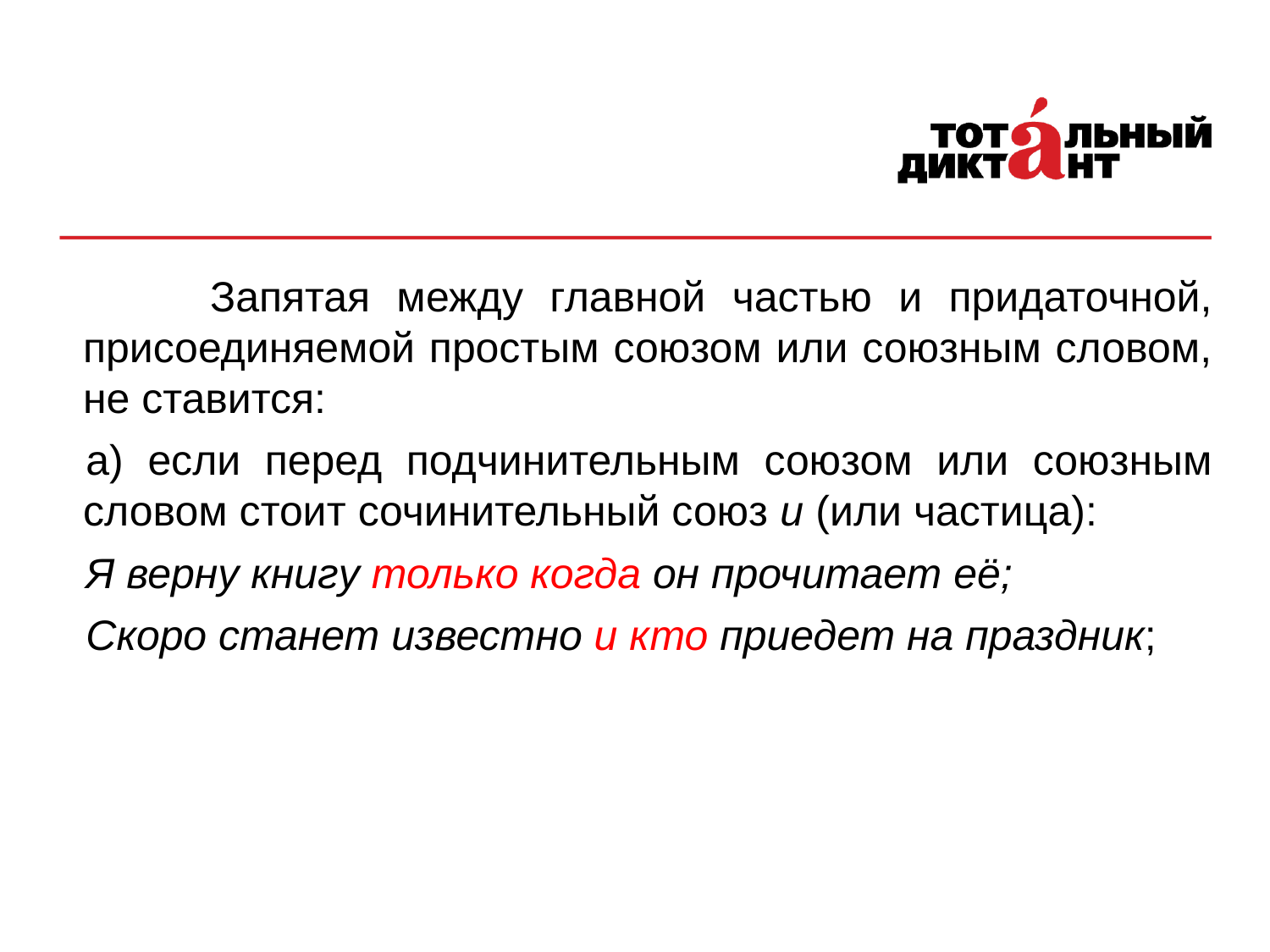

Запятая между главной частью и придаточной, присоединяемой простым союзом или союзным словом, не ставится:
а) если перед подчинительным союзом или союзным словом стоит сочинительный союз и (или частица):
Я верну книгу только когда он прочитает её;
Скоро станет известно и кто приедет на праздник;